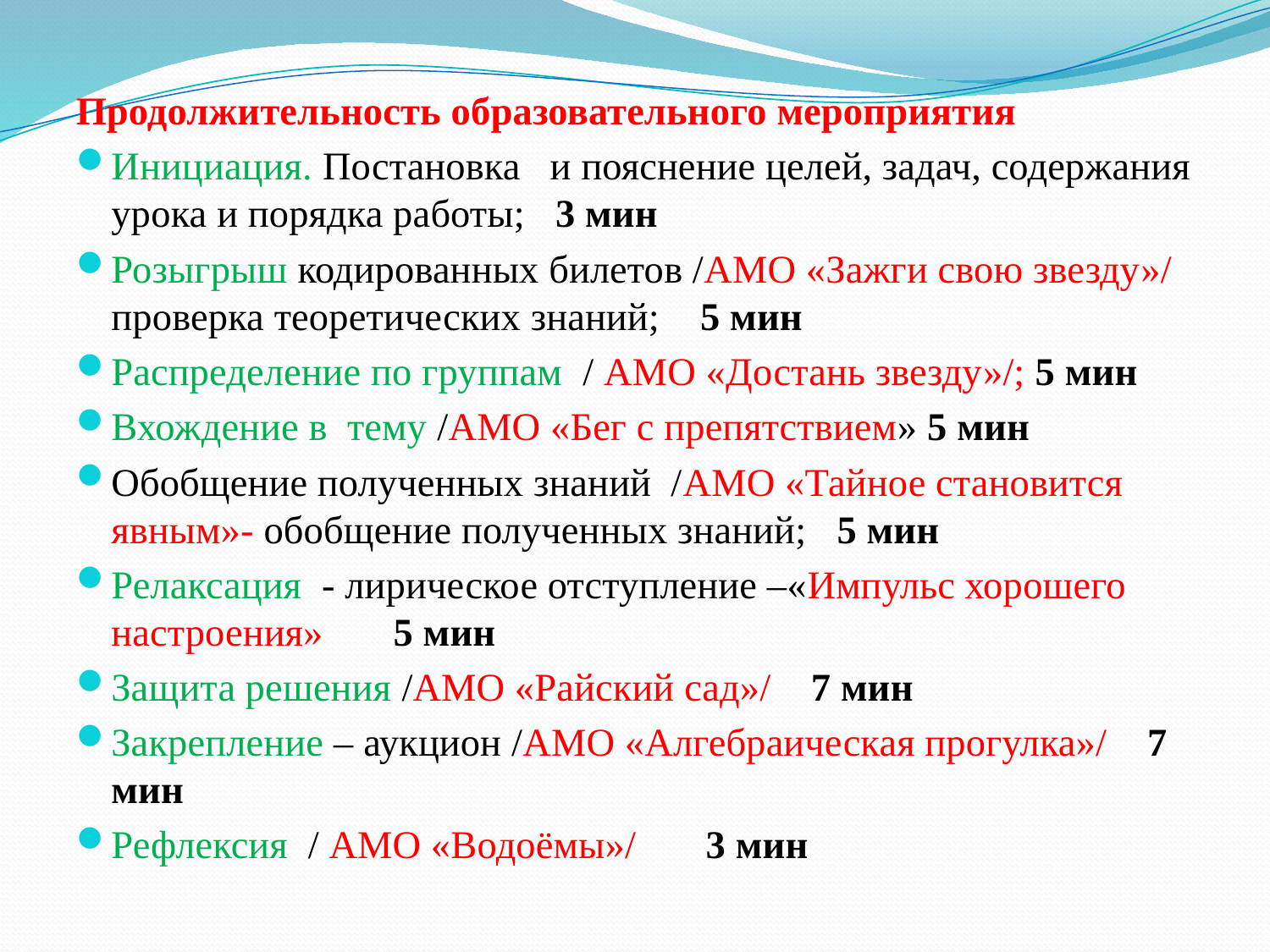

#
Продолжительность образовательного мероприятия
Инициация. Постановка   и пояснение целей, задач, содержания урока и порядка работы;   3 мин
Розыгрыш кодированных билетов /АМО «Зажги свою звезду»/ проверка теоретических знаний;    5 мин
Распределение по группам  / АМО «Достань звезду»/; 5 мин
Вхождение в  тему /АМО «Бег с препятствием» 5 мин
Обобщение полученных знаний  /АМО «Тайное становится явным»- обобщение полученных знаний;   5 мин
Релаксация  - лирическое отступление –«Импульс хорошего настроения»       5 мин
Защита решения /АМО «Райский сад»/    7 мин
Закрепление – аукцион /АМО «Алгебраическая прогулка»/    7 мин
Рефлексия  / АМО «Водоёмы»/       3 мин